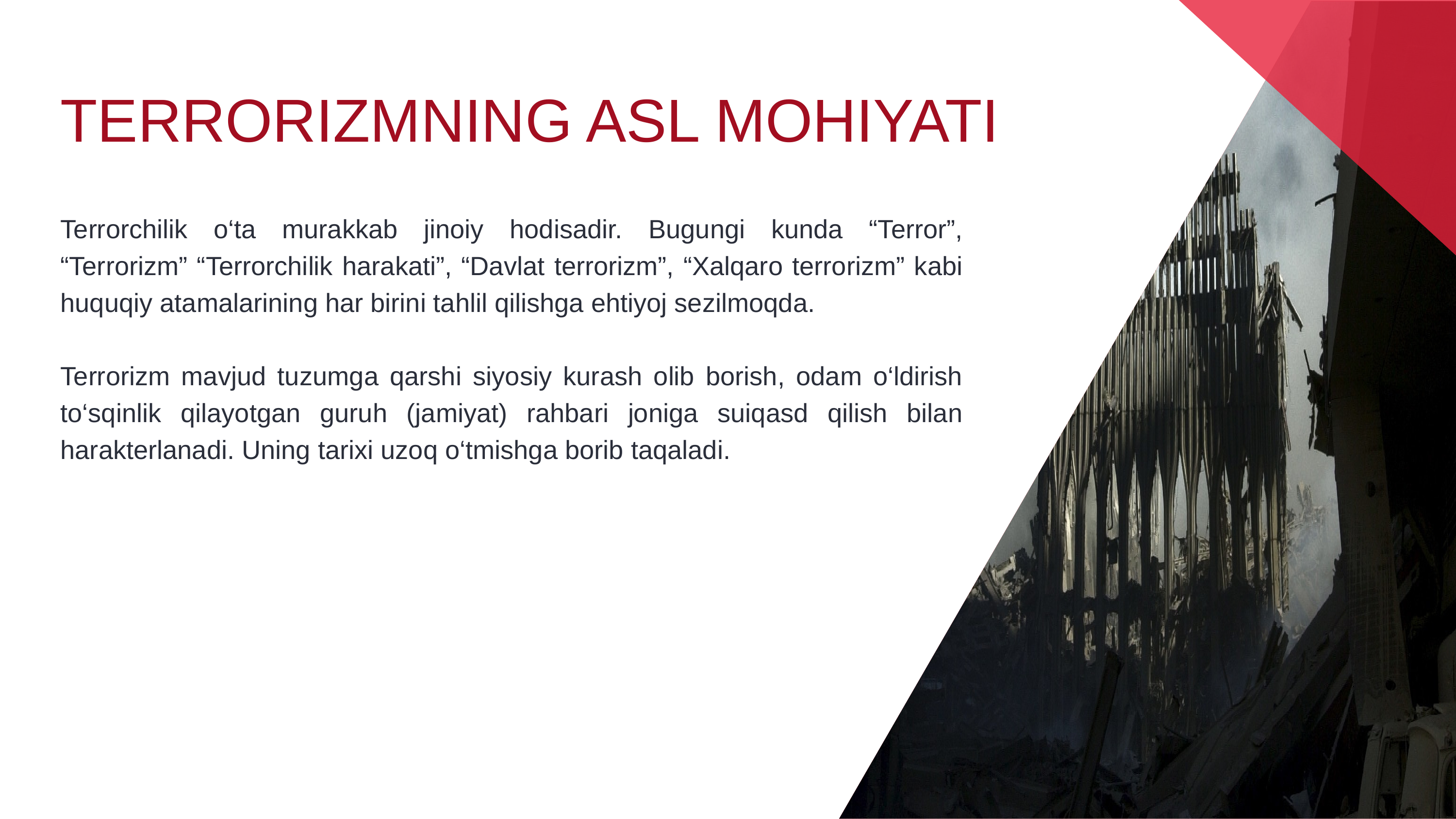

TERRORIZMNING ASL MOHIYATI
Terrorchilik o‘ta murakkab jinoiy hodisadir. Bugungi kunda “Terror”, “Terrorizm” “Terrorchilik harakati”, “Davlat terrorizm”, “Xalqaro terrorizm” kabi huquqiy atamalarining har birini tahlil qilishga ehtiyoj sezilmoqda.

Terrorizm mavjud tuzumga qarshi siyosiy kurash olib borish, odam o‘ldirish to‘sqinlik qilayotgan guruh (jamiyat) rahbari joniga suiqasd qilish bilan harakterlanadi. Uning tarixi uzoq o‘tmishga borib taqaladi.

TATU